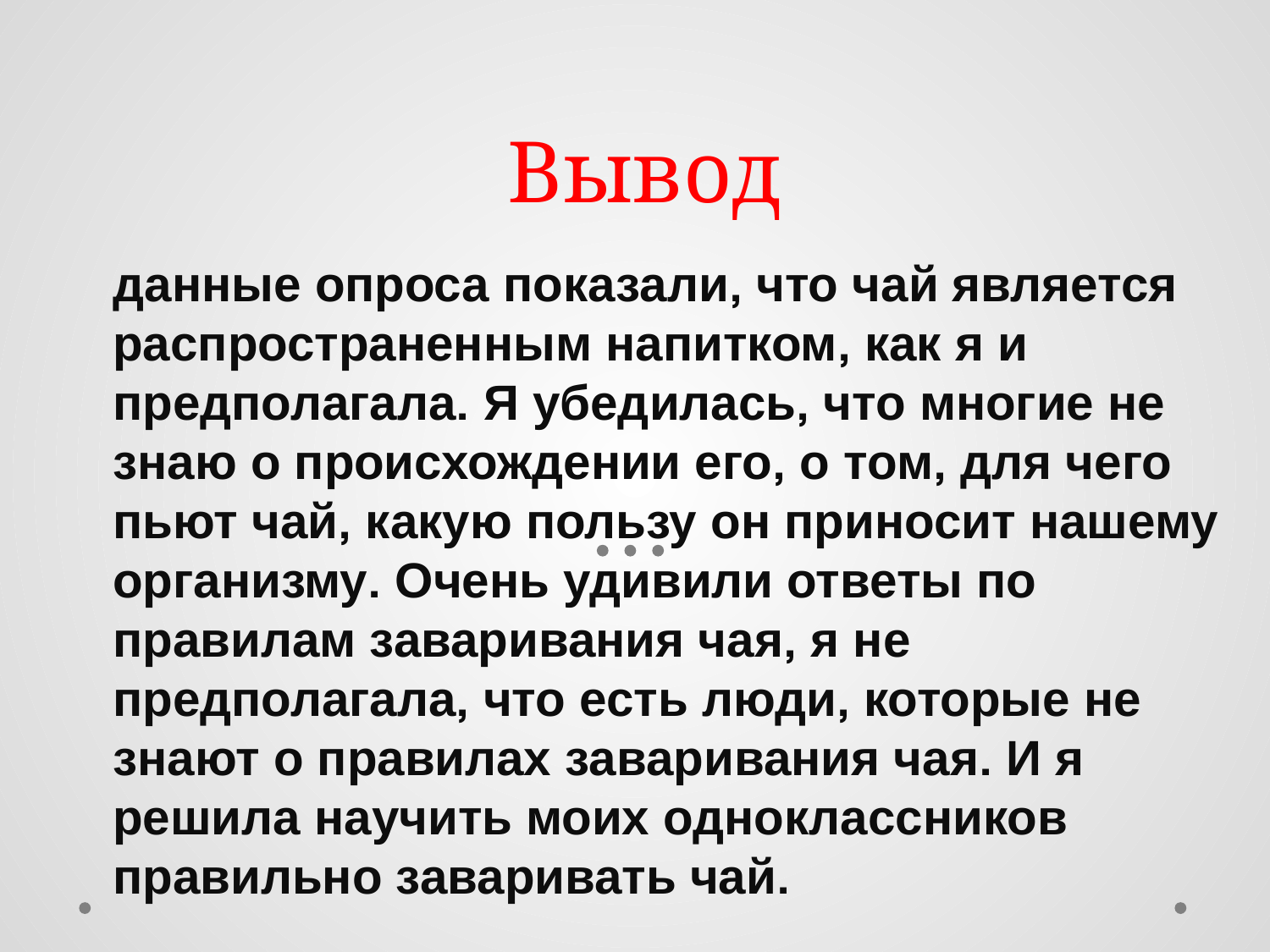

# Вывод
данные опроса показали, что чай является распространенным напитком, как я и предполагала. Я убедилась, что многие не знаю о происхождении его, о том, для чего пьют чай, какую пользу он приносит нашему организму. Очень удивили ответы по правилам заваривания чая, я не предполагала, что есть люди, которые не знают о правилах заваривания чая. И я решила научить моих одноклассников правильно заваривать чай.